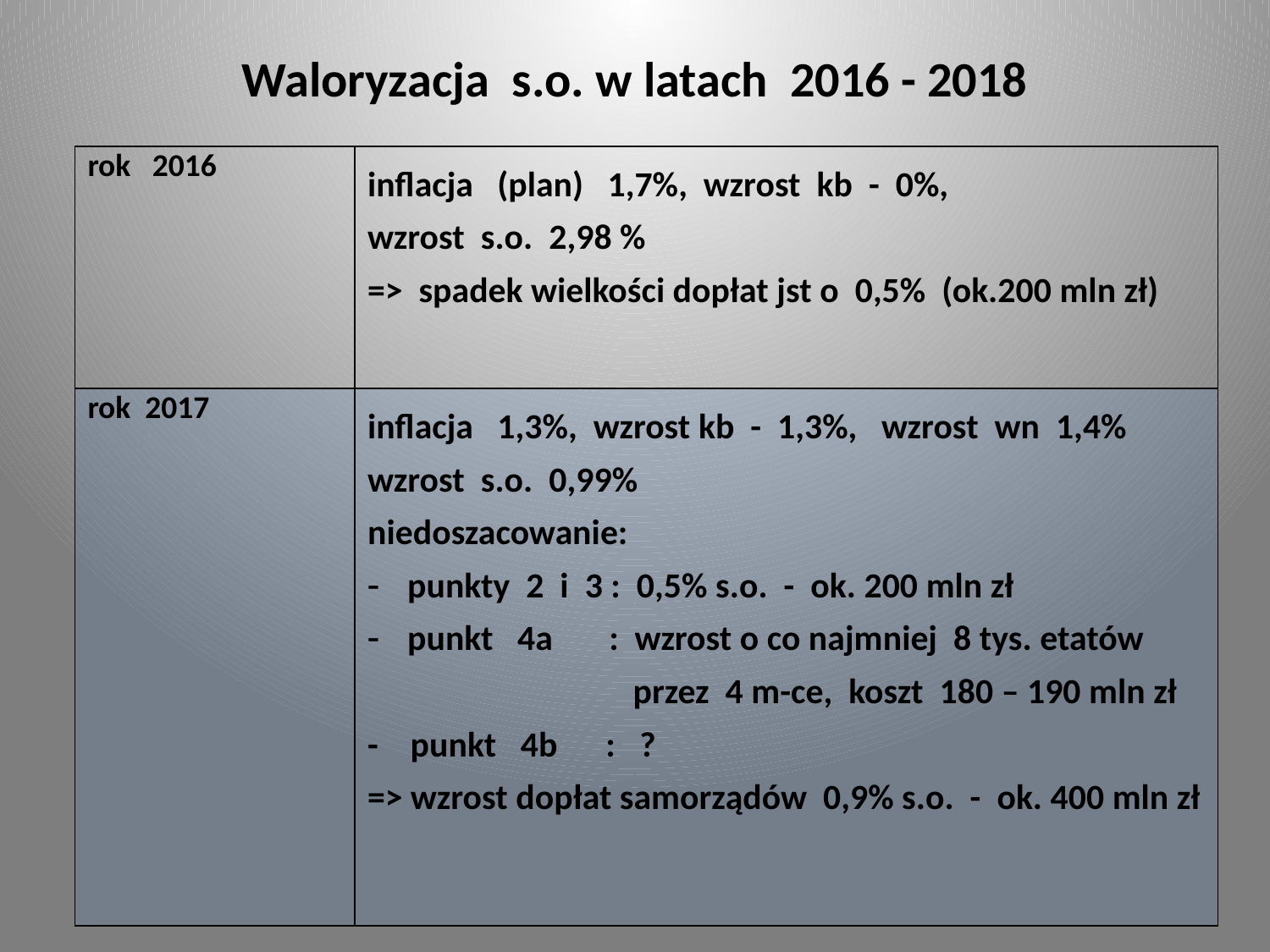

# Waloryzacja  s.o. w latach  2016 - 2018
| rok 2016 | inflacja (plan) 1,7%, wzrost kb - 0%, wzrost s.o. 2,98 % => spadek wielkości dopłat jst o 0,5% (ok.200 mln zł) |
| --- | --- |
| rok 2017 | inflacja 1,3%, wzrost kb - 1,3%, wzrost wn 1,4% wzrost s.o. 0,99% niedoszacowanie: punkty 2 i 3 : 0,5% s.o. - ok. 200 mln zł punkt 4a : wzrost o co najmniej 8 tys. etatów przez 4 m-ce, koszt 180 – 190 mln zł - punkt 4b : ? => wzrost dopłat samorządów 0,9% s.o. - ok. 400 mln zł |